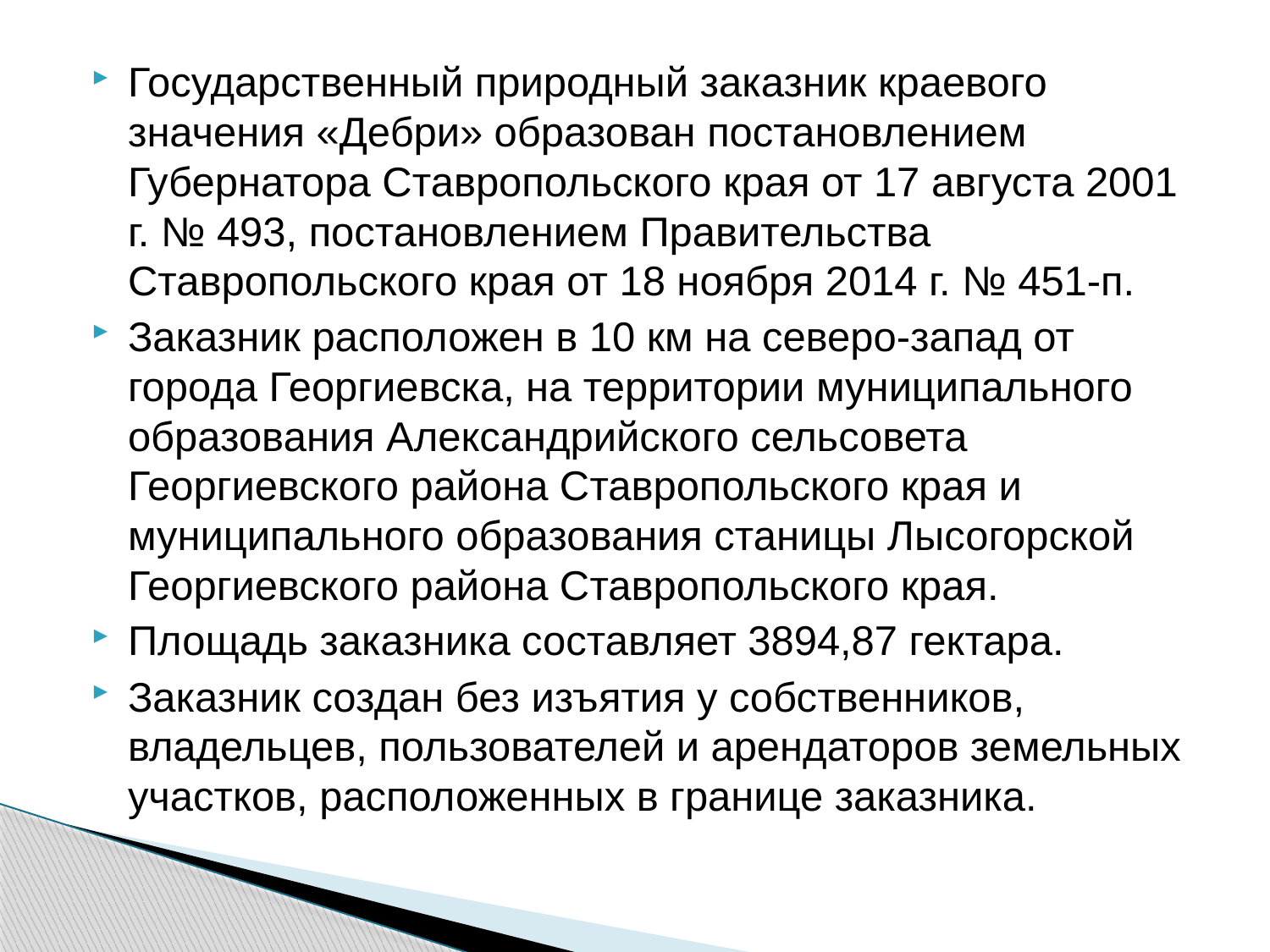

Государственный природный заказник краевого значения «Дебри» образован постановлением Губернатора Ставропольского края от 17 августа 2001 г. № 493, постановлением Правительства Ставропольского края от 18 ноября 2014 г. № 451-п.
Заказник расположен в 10 км на северо-запад от города Георгиевска, на территории муниципального образования Александрийского сельсовета Георгиевского района Ставропольского края и муниципального образования станицы Лысогорской Георгиевского района Ставропольского края.
Площадь заказника составляет 3894,87 гектара.
Заказник создан без изъятия у собственников, владельцев, пользователей и арендаторов земельных участков, расположенных в границе заказника.